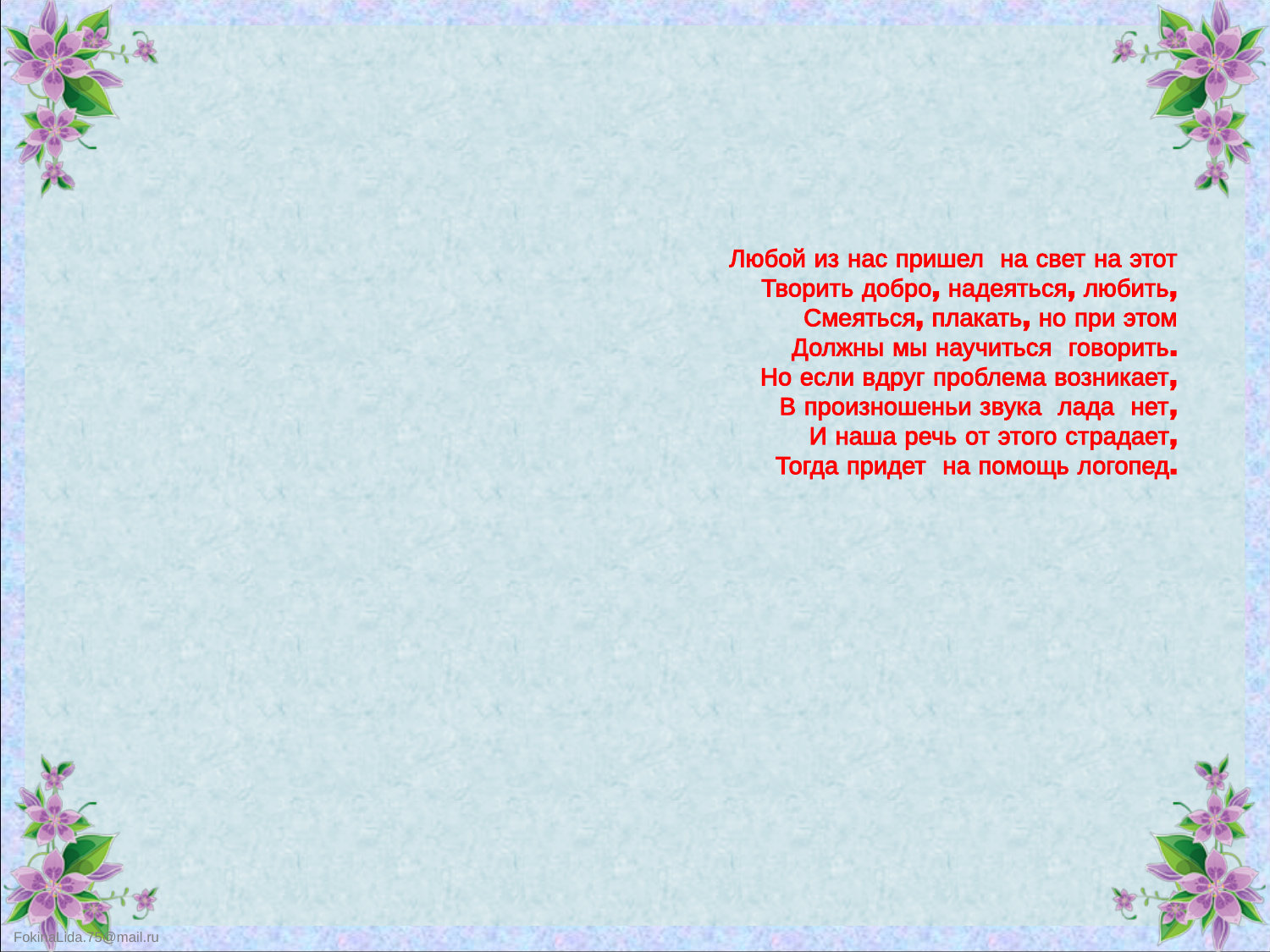

Любой из нас пришел  на свет на этот
Творить добро, надеяться, любить,
Смеяться, плакать, но при этом
Должны мы научиться  говорить.
Но если вдруг проблема возникает,
В произношеньи звука  лада  нет,
И наша речь от этого страдает,
Тогда придет  на помощь логопед.